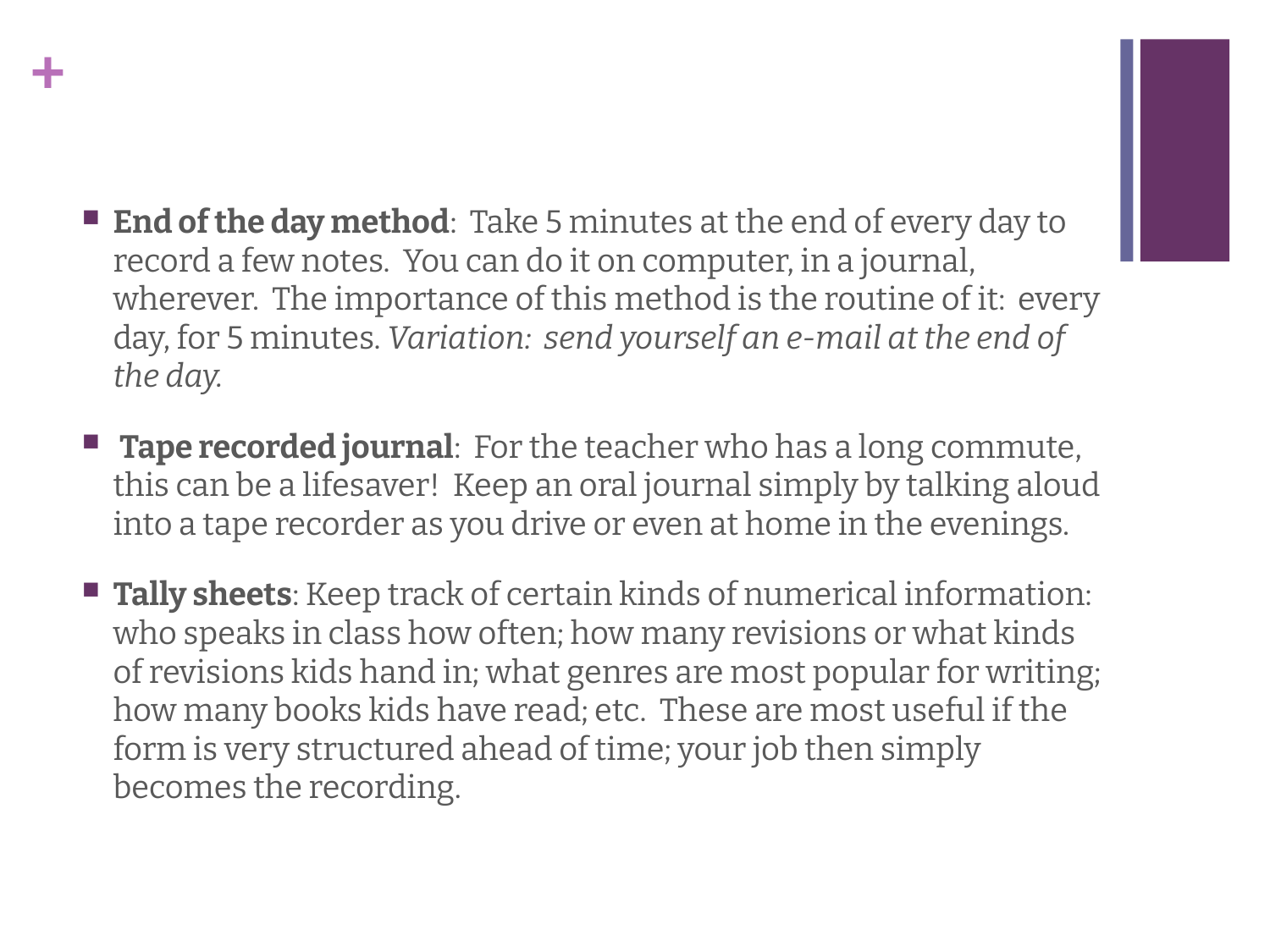

#
End of the day method:  Take 5 minutes at the end of every day to record a few notes.  You can do it on computer, in a journal, wherever.  The importance of this method is the routine of it:  every day, for 5 minutes. Variation:  send yourself an e-mail at the end of the day.
 Tape recorded journal:  For the teacher who has a long commute, this can be a lifesaver!  Keep an oral journal simply by talking aloud into a tape recorder as you drive or even at home in the evenings.
Tally sheets: Keep track of certain kinds of numerical information:  who speaks in class how often; how many revisions or what kinds of revisions kids hand in; what genres are most popular for writing; how many books kids have read; etc.  These are most useful if the form is very structured ahead of time; your job then simply becomes the recording.